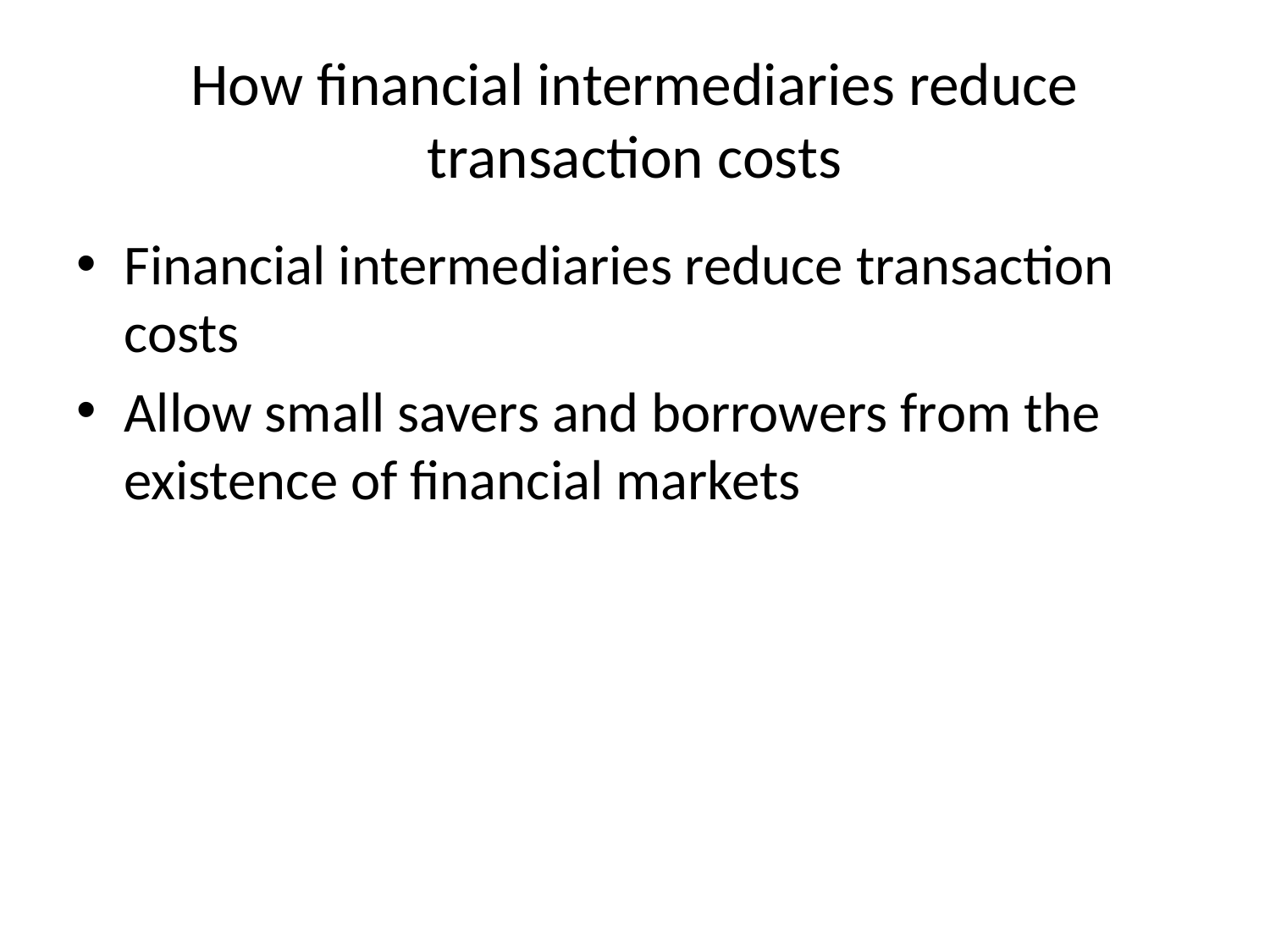

# How financial intermediaries reduce transaction costs
Financial intermediaries reduce transaction costs
Allow small savers and borrowers from the existence of financial markets